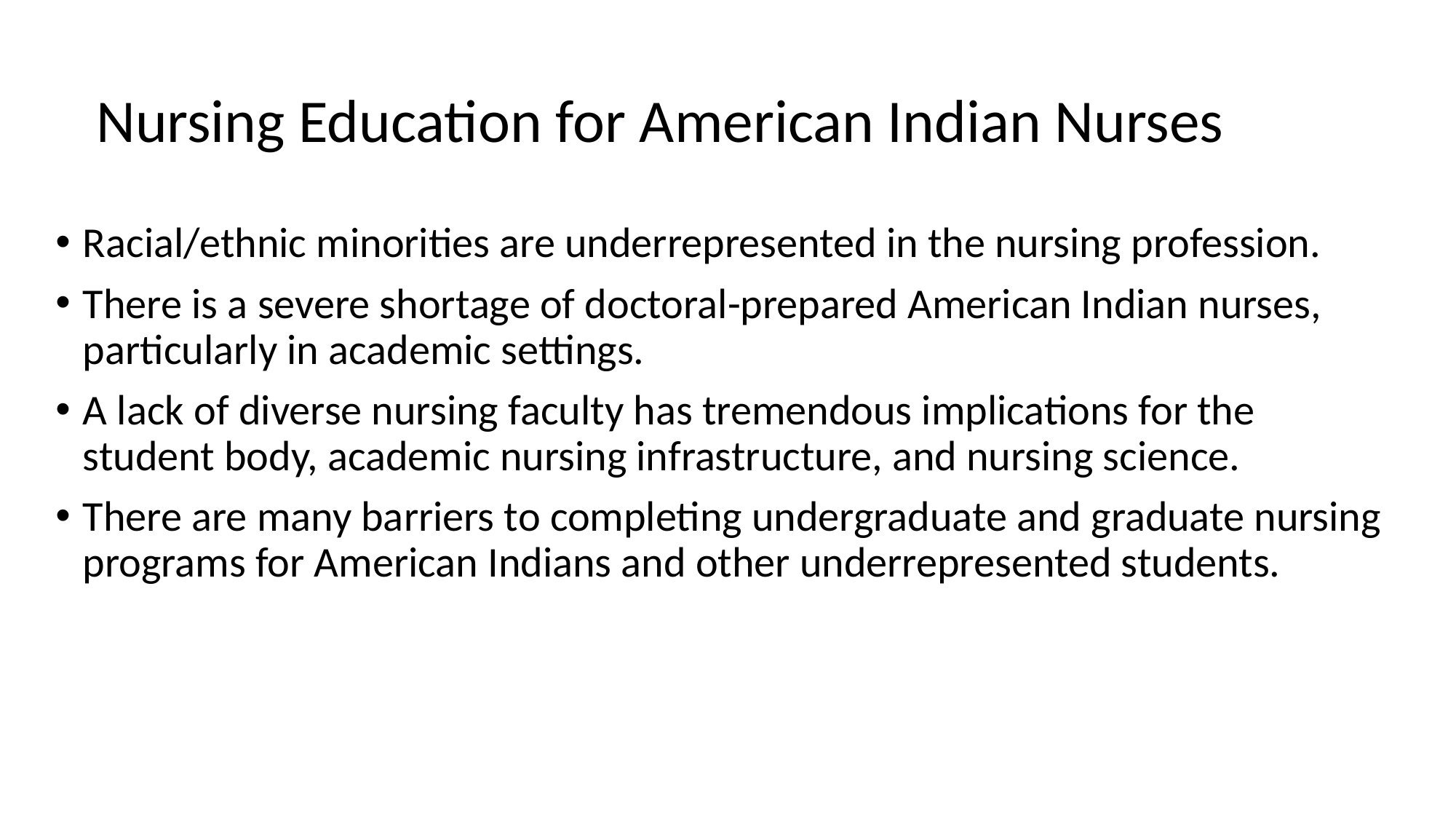

# Nursing Education for American Indian Nurses
Racial/ethnic minorities are underrepresented in the nursing profession.
There is a severe shortage of doctoral-prepared American Indian nurses, particularly in academic settings.
A lack of diverse nursing faculty has tremendous implications for the student body, academic nursing infrastructure, and nursing science.
There are many barriers to completing undergraduate and graduate nursing programs for American Indians and other underrepresented students.